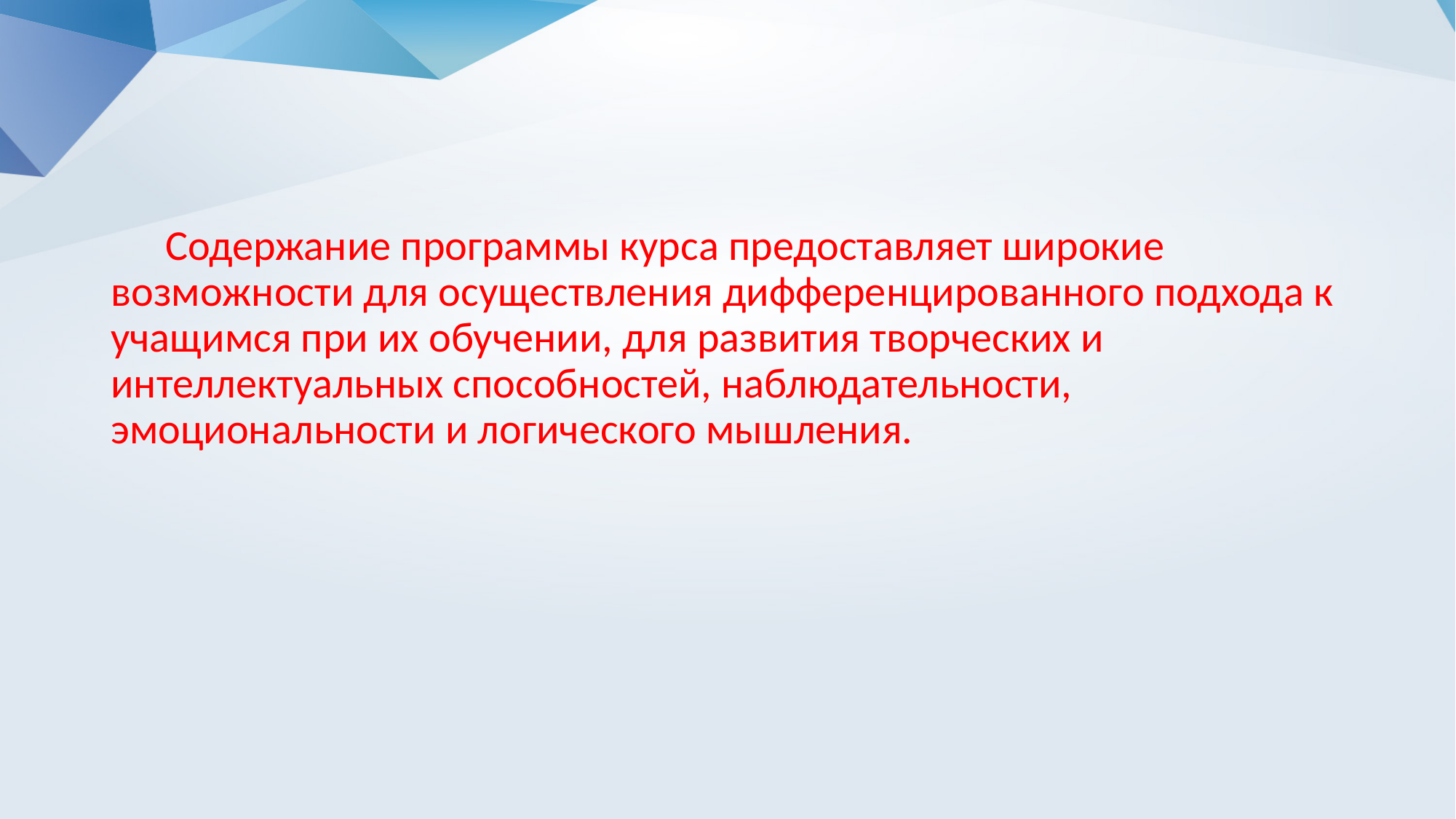

Содержание программы курса предоставляет широкие возможности для осуществления дифференцированного подхода к учащимся при их обучении, для развития творческих и интеллектуальных способностей, наблюдательности, эмоциональности и логического мышления.